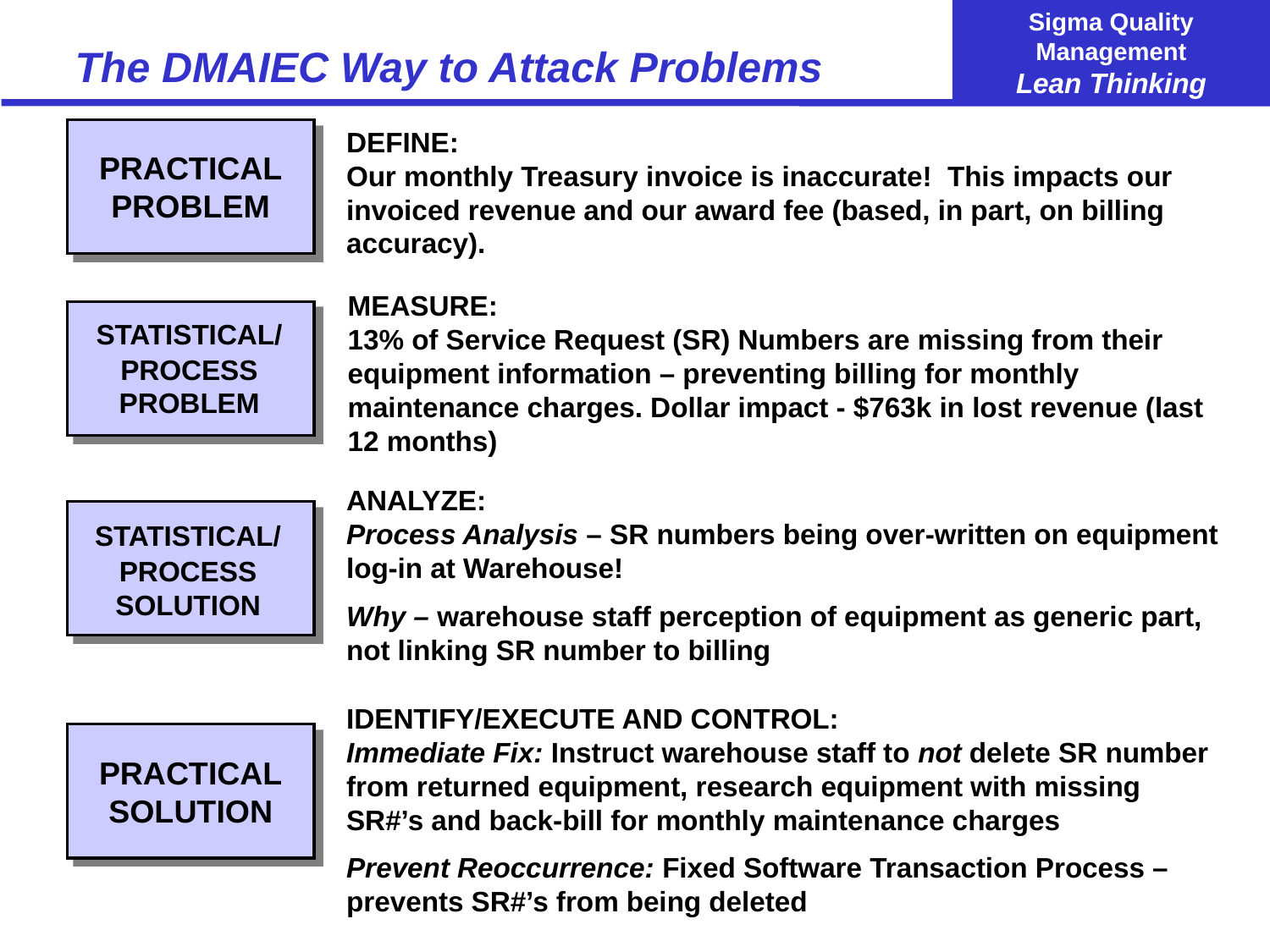

# The DMAIEC Way to Attack Problems

DEFINE:
Our monthly Treasury invoice is inaccurate!  This impacts our invoiced revenue and our award fee (based, in part, on billing accuracy).
PRACTICAL
PROBLEM
MEASURE:
13% of Service Request (SR) Numbers are missing from their equipment information – preventing billing for monthly maintenance charges. Dollar impact - $763k in lost revenue (last 12 months)

STATISTICAL/
PROCESS
PROBLEM
ANALYZE:
Process Analysis – SR numbers being over-written on equipment log-in at Warehouse!
Why – warehouse staff perception of equipment as generic part, not linking SR number to billing

STATISTICAL/
PROCESS
SOLUTION
IDENTIFY/EXECUTE AND CONTROL:
Immediate Fix: Instruct warehouse staff to not delete SR number from returned equipment, research equipment with missing SR#’s and back-bill for monthly maintenance charges
Prevent Reoccurrence: Fixed Software Transaction Process – prevents SR#’s from being deleted

PRACTICAL
SOLUTION